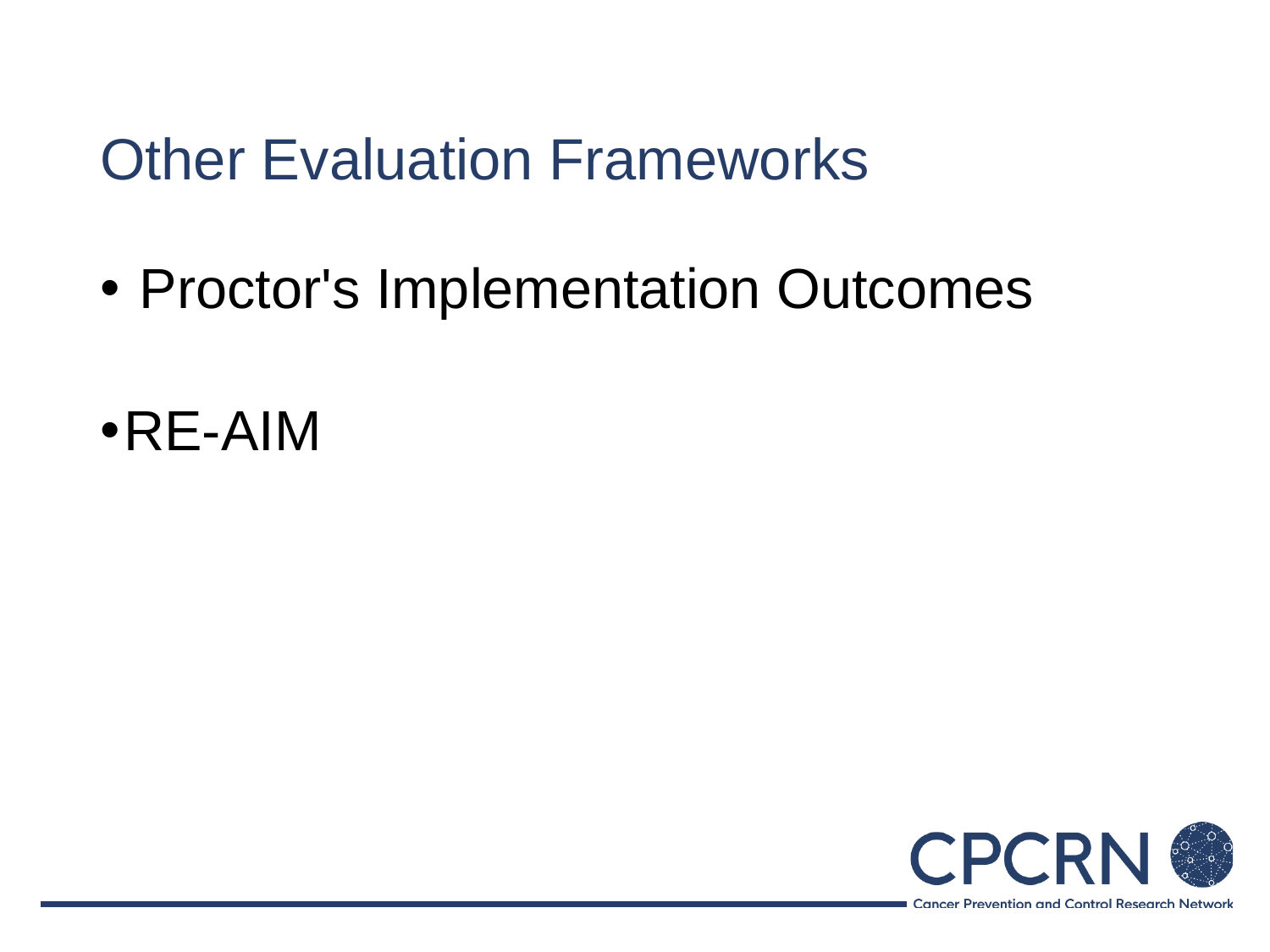

# Other Evaluation Frameworks
 Proctor's Implementation Outcomes
RE-AIM